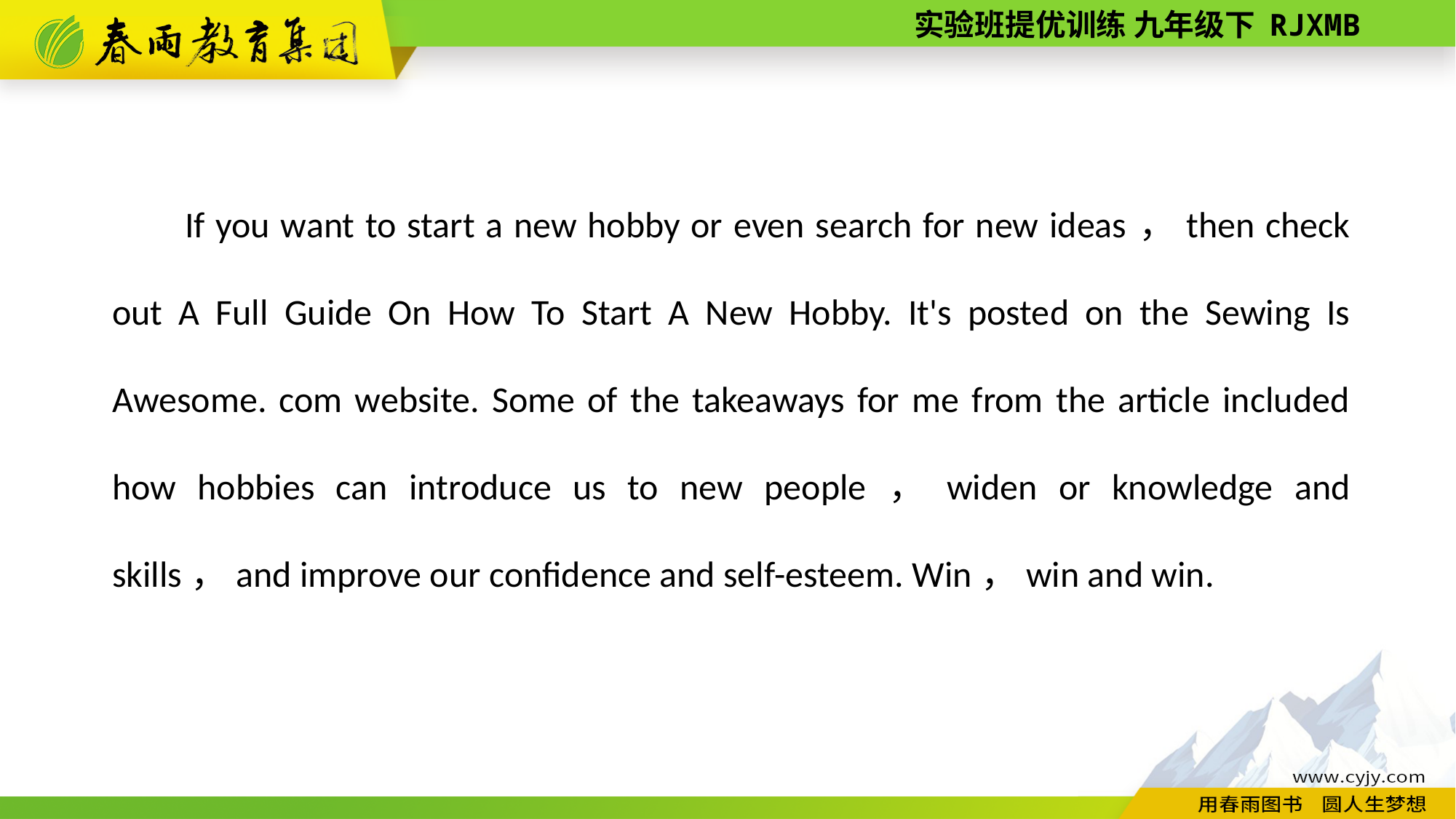

If you want to start a new hobby or even search for new ideas，then check out A Full Guide On How To Start A New Hobby. It's posted on the Sewing Is Awesome. com website. Some of the takeaways for me from the article included how hobbies can introduce us to new people，widen or knowledge and skills，and improve our confidence and self­-esteem. Win，win and win.